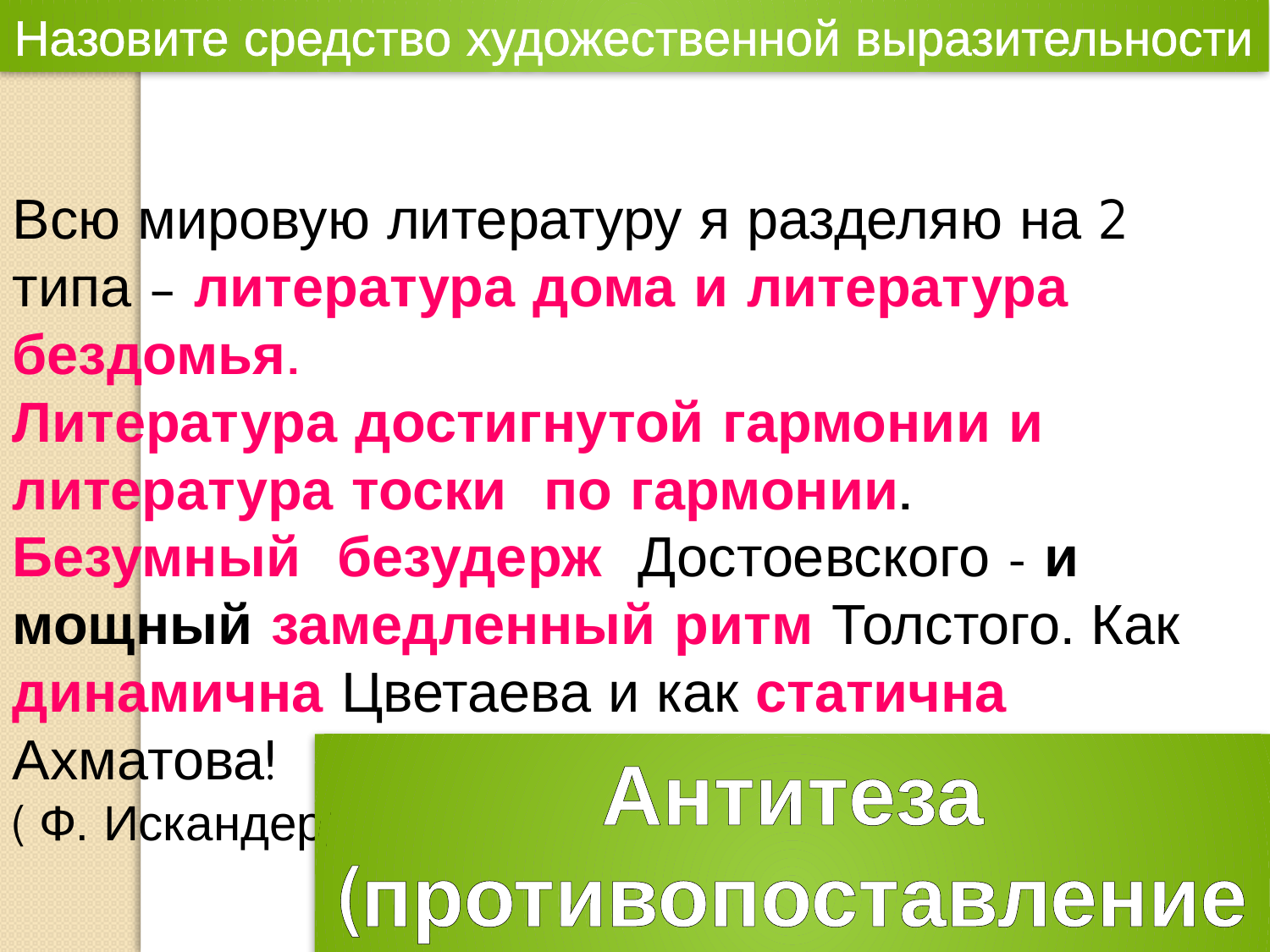

Назовите средство художественной выразительности
Всю мировую литературу я разделяю на 2 типа – литература дома и литература бездомья.
Литература достигнутой гармонии и литература тоски  по гармонии.
Безумный  безудерж  Достоевского - и мощный замедленный ритм Толстого. Как динамична Цветаева и как статична Ахматова!
( Ф. Искандер)
Антитеза (противопоставление)